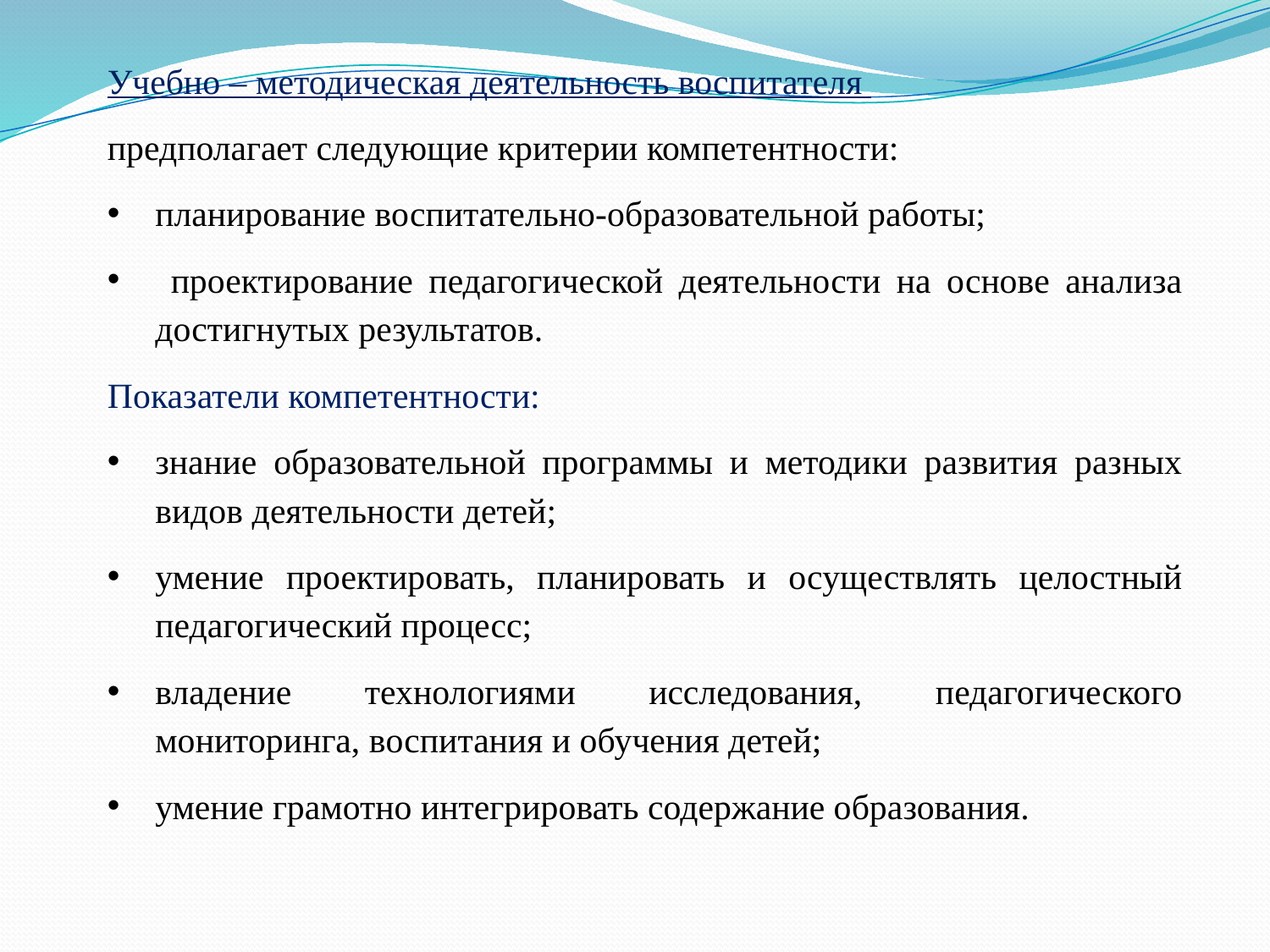

Учебно – методическая деятельность воспитателя
предполагает следующие критерии компетентности:
планирование воспитательно-образовательной работы;
 проектирование педагогической деятельности на основе анализа достигнутых результатов.
Показатели компетентности:
знание образовательной программы и методики развития разных видов деятельности детей;
умение проектировать, планировать и осуществлять целостный педагогический процесс;
владение технологиями исследования, педагогического мониторинга, воспитания и обучения детей;
умение грамотно интегрировать содержание образования.